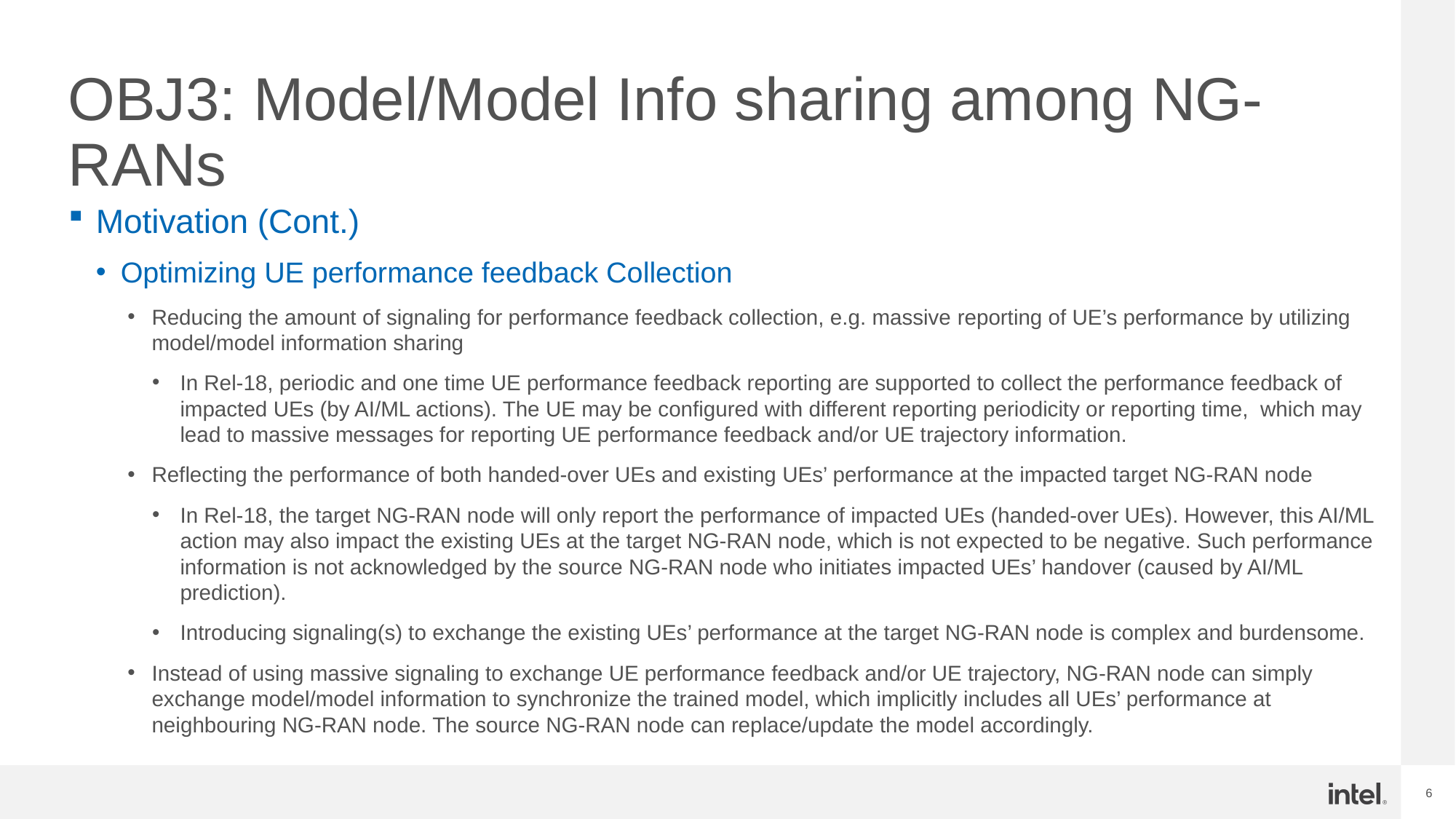

# OBJ3: Model/Model Info sharing among NG-RANs
Motivation (Cont.)
Optimizing UE performance feedback Collection
Reducing the amount of signaling for performance feedback collection, e.g. massive reporting of UE’s performance by utilizing model/model information sharing
In Rel-18, periodic and one time UE performance feedback reporting are supported to collect the performance feedback of impacted UEs (by AI/ML actions). The UE may be configured with different reporting periodicity or reporting time,  which may lead to massive messages for reporting UE performance feedback and/or UE trajectory information.
Reflecting the performance of both handed-over UEs and existing UEs’ performance at the impacted target NG-RAN node
In Rel-18, the target NG-RAN node will only report the performance of impacted UEs (handed-over UEs). However, this AI/ML action may also impact the existing UEs at the target NG-RAN node, which is not expected to be negative. Such performance information is not acknowledged by the source NG-RAN node who initiates impacted UEs’ handover (caused by AI/ML prediction).
Introducing signaling(s) to exchange the existing UEs’ performance at the target NG-RAN node is complex and burdensome.
Instead of using massive signaling to exchange UE performance feedback and/or UE trajectory, NG-RAN node can simply exchange model/model information to synchronize the trained model, which implicitly includes all UEs’ performance at neighbouring NG-RAN node. The source NG-RAN node can replace/update the model accordingly.